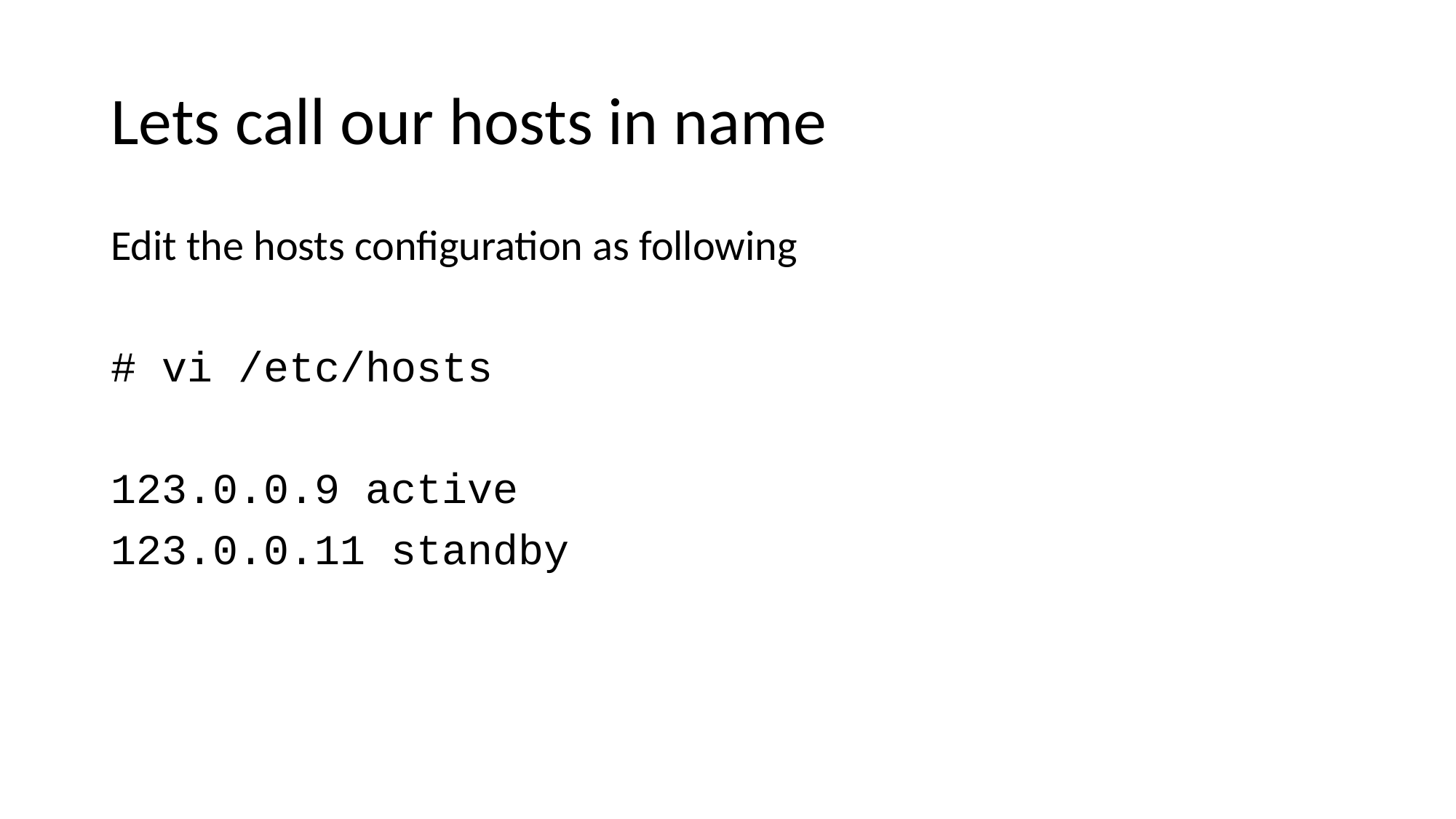

# Lets call our hosts in name
Edit the hosts configuration as following

# vi /etc/hosts

123.0.0.9 active
123.0.0.11 standby